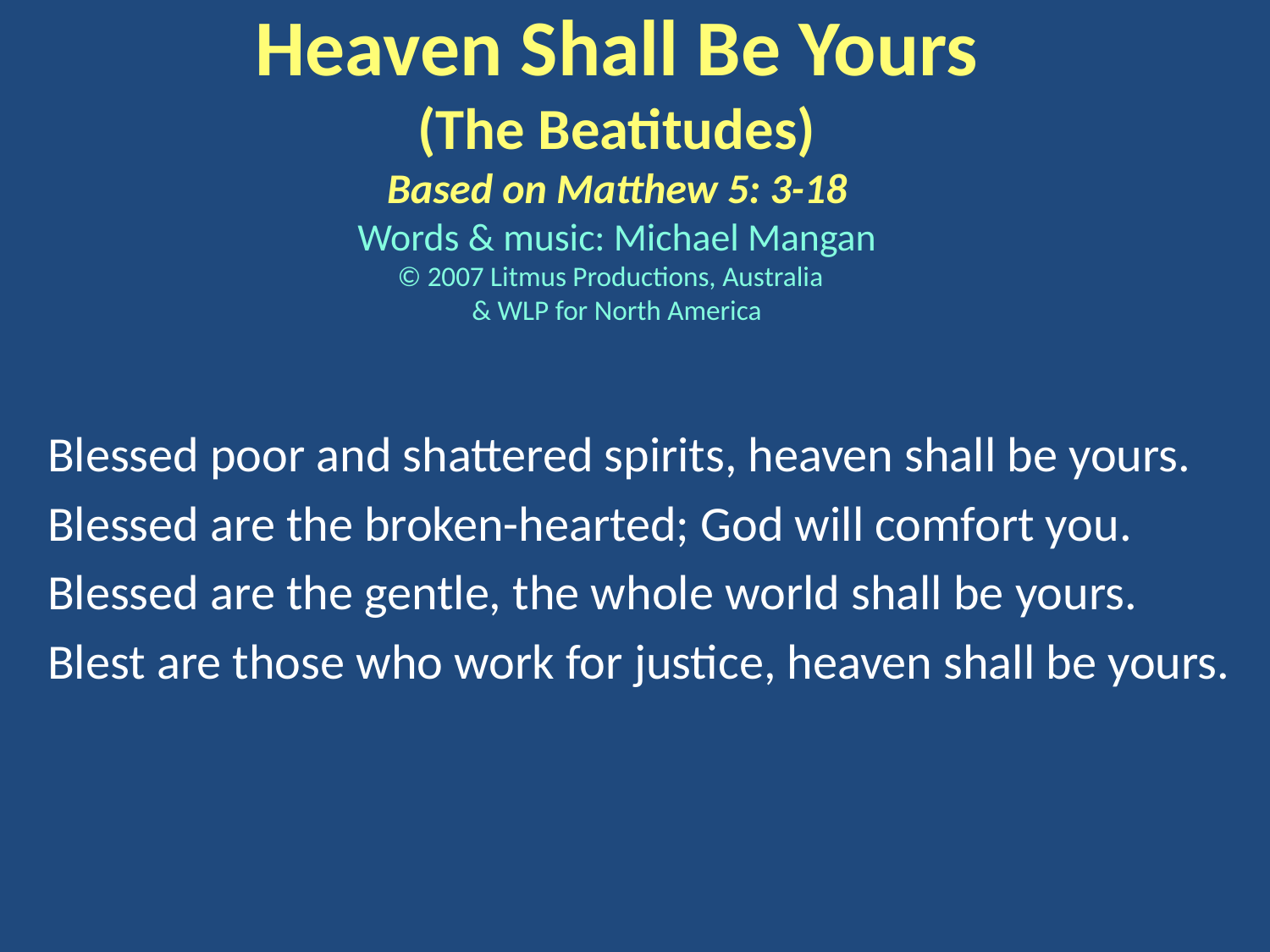

Heaven Shall Be Yours
(The Beatitudes)
Based on Matthew 5: 3-18
Words & music: Michael Mangan
© 2007 Litmus Productions, Australia
& WLP for North America
Blessed poor and shattered spirits, heaven shall be yours.
Blessed are the broken-hearted; God will comfort you.
Blessed are the gentle, the whole world shall be yours.
Blest are those who work for justice, heaven shall be yours.